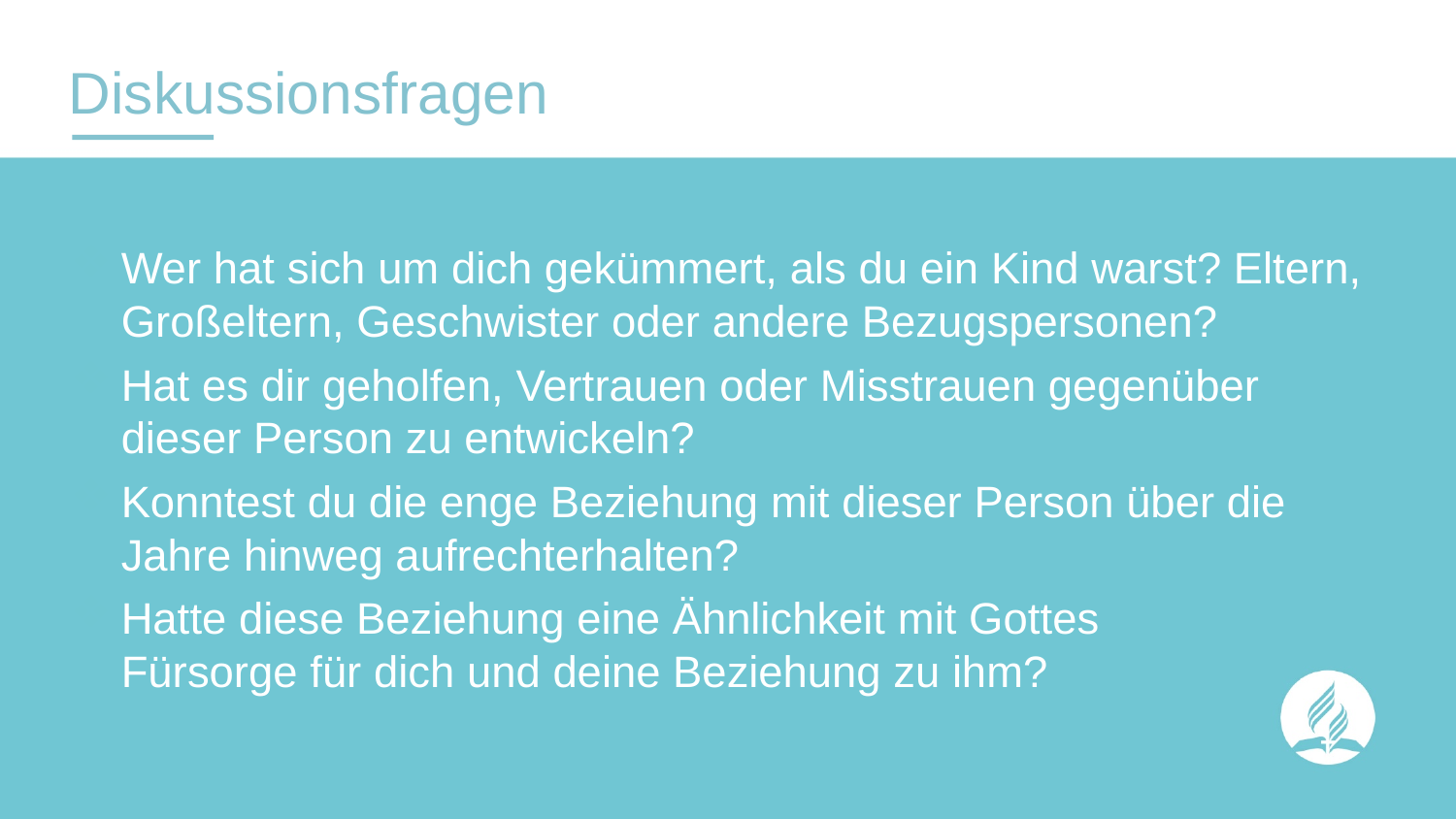

# Diskussionsfragen
Wer hat sich um dich gekümmert, als du ein Kind warst? Eltern, Großeltern, Geschwister oder andere Bezugspersonen?
Hat es dir geholfen, Vertrauen oder Misstrauen gegenüber dieser Person zu entwickeln?
Konntest du die enge Beziehung mit dieser Person über die Jahre hinweg aufrechterhalten?
Hatte diese Beziehung eine Ähnlichkeit mit Gottes
Fürsorge für dich und deine Beziehung zu ihm?